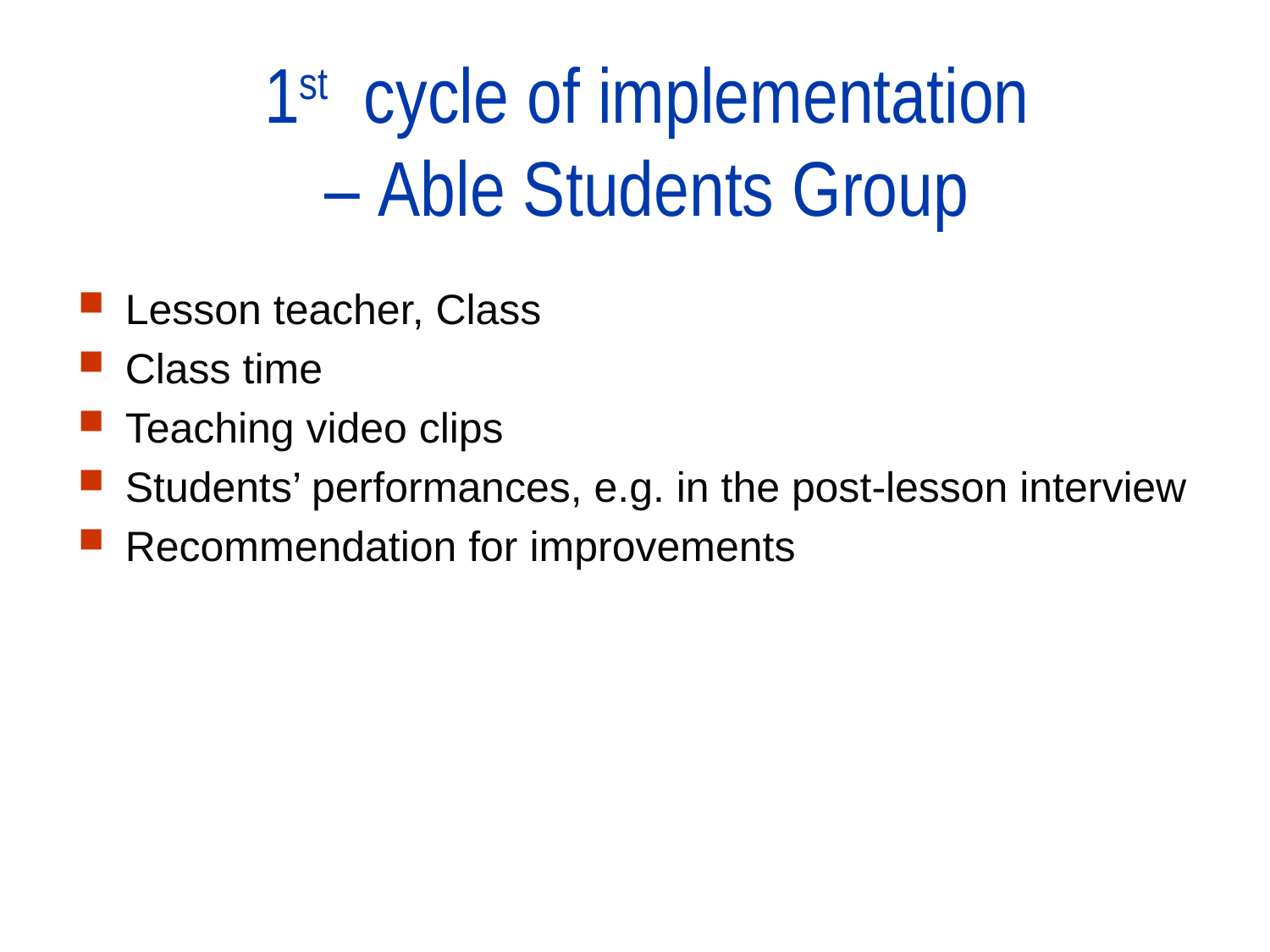

1st  cycle of implementation
– Able Students Group
Lesson teacher, Class
Class time
Teaching video clips
Students’ performances, e.g. in the post-lesson interview
Recommendation for improvements